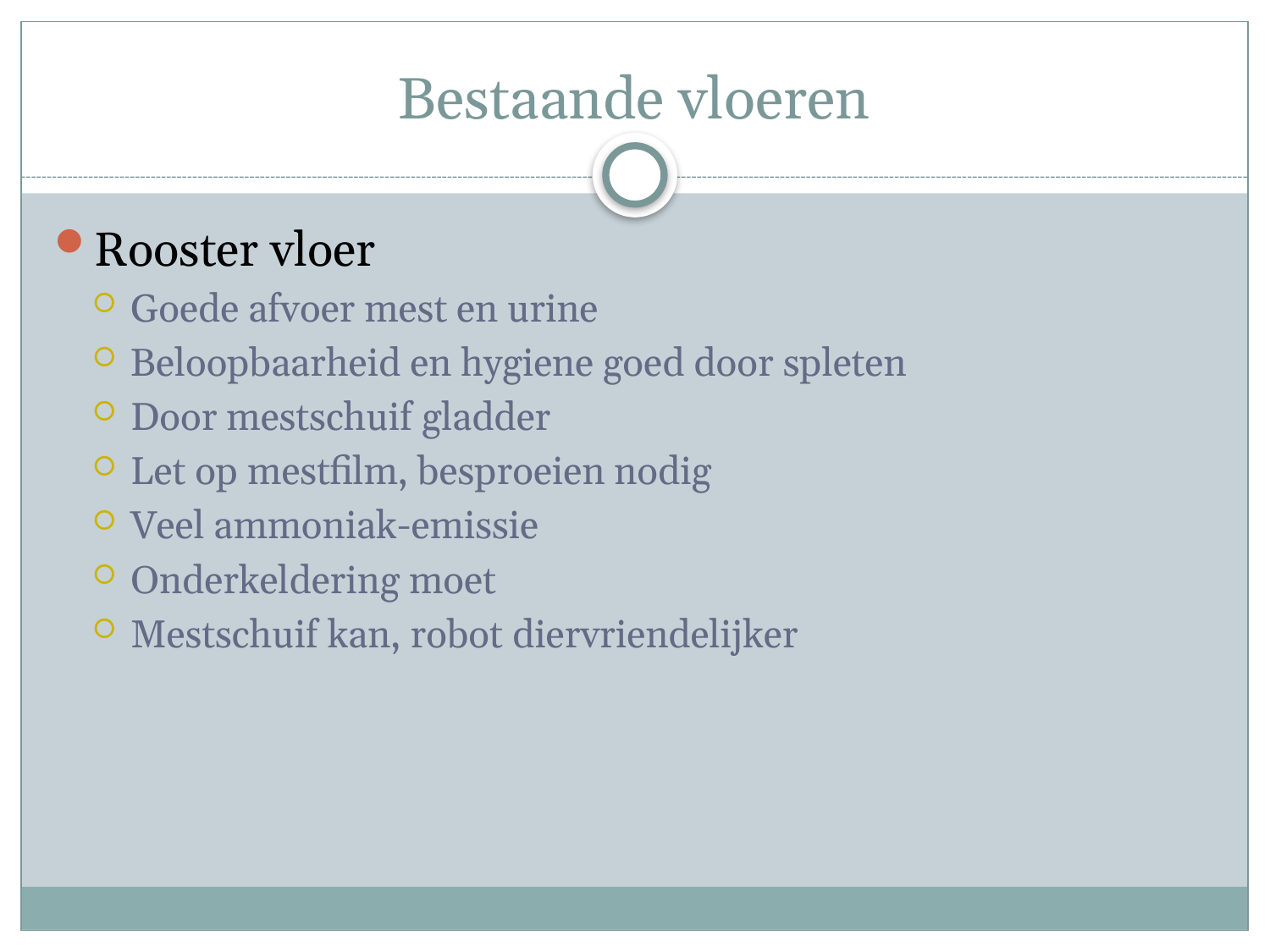

# Bestaande vloeren
Rooster vloer
Goede afvoer mest en urine
Beloopbaarheid en hygiene goed door spleten
Door mestschuif gladder
Let op mestfilm, besproeien nodig
Veel ammoniak-emissie
Onderkeldering moet
Mestschuif kan, robot diervriendelijker